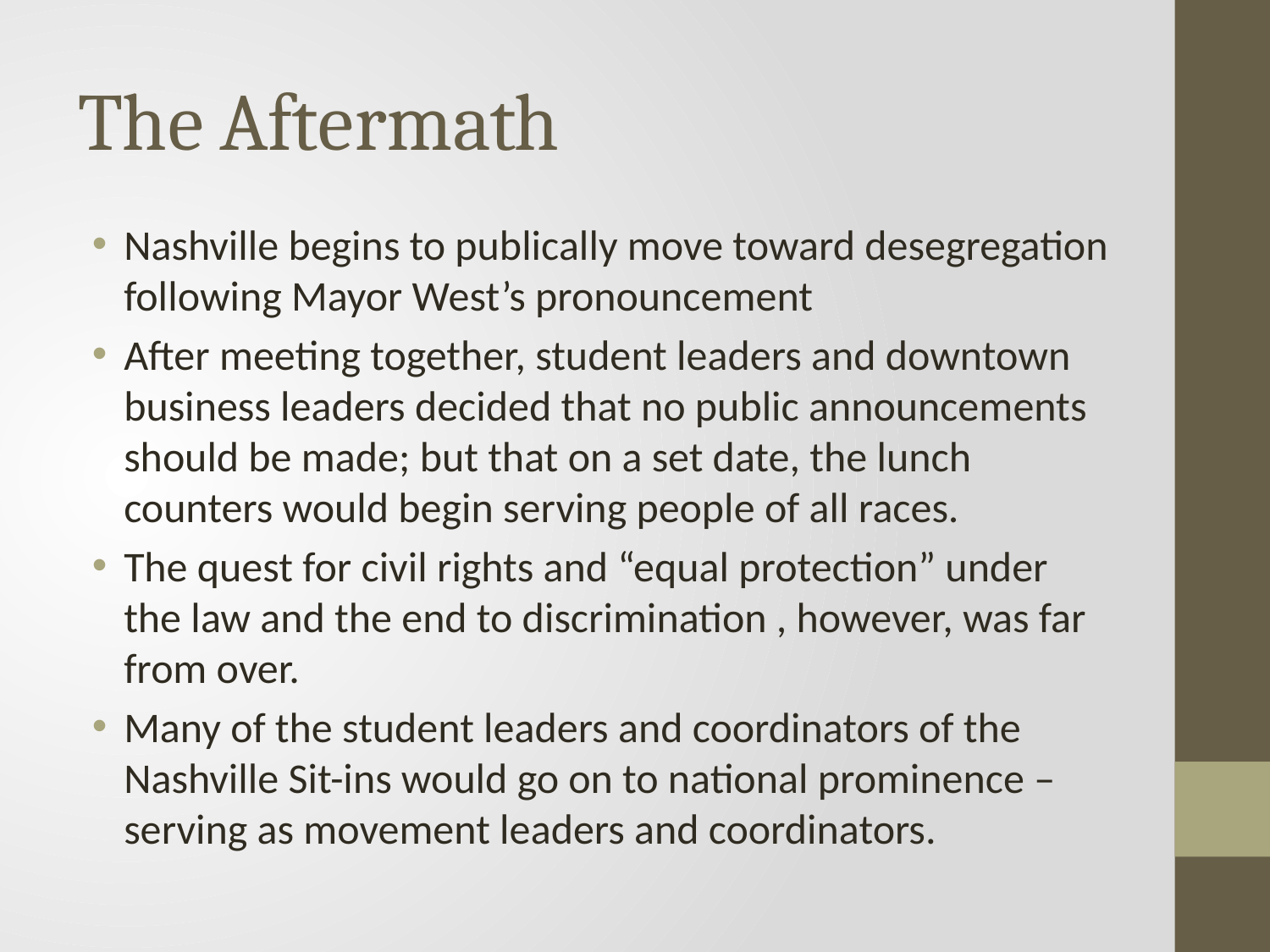

# The Aftermath
Nashville begins to publically move toward desegregation following Mayor West’s pronouncement
After meeting together, student leaders and downtown business leaders decided that no public announcements should be made; but that on a set date, the lunch counters would begin serving people of all races.
The quest for civil rights and “equal protection” under the law and the end to discrimination , however, was far from over.
Many of the student leaders and coordinators of the Nashville Sit-ins would go on to national prominence – serving as movement leaders and coordinators.